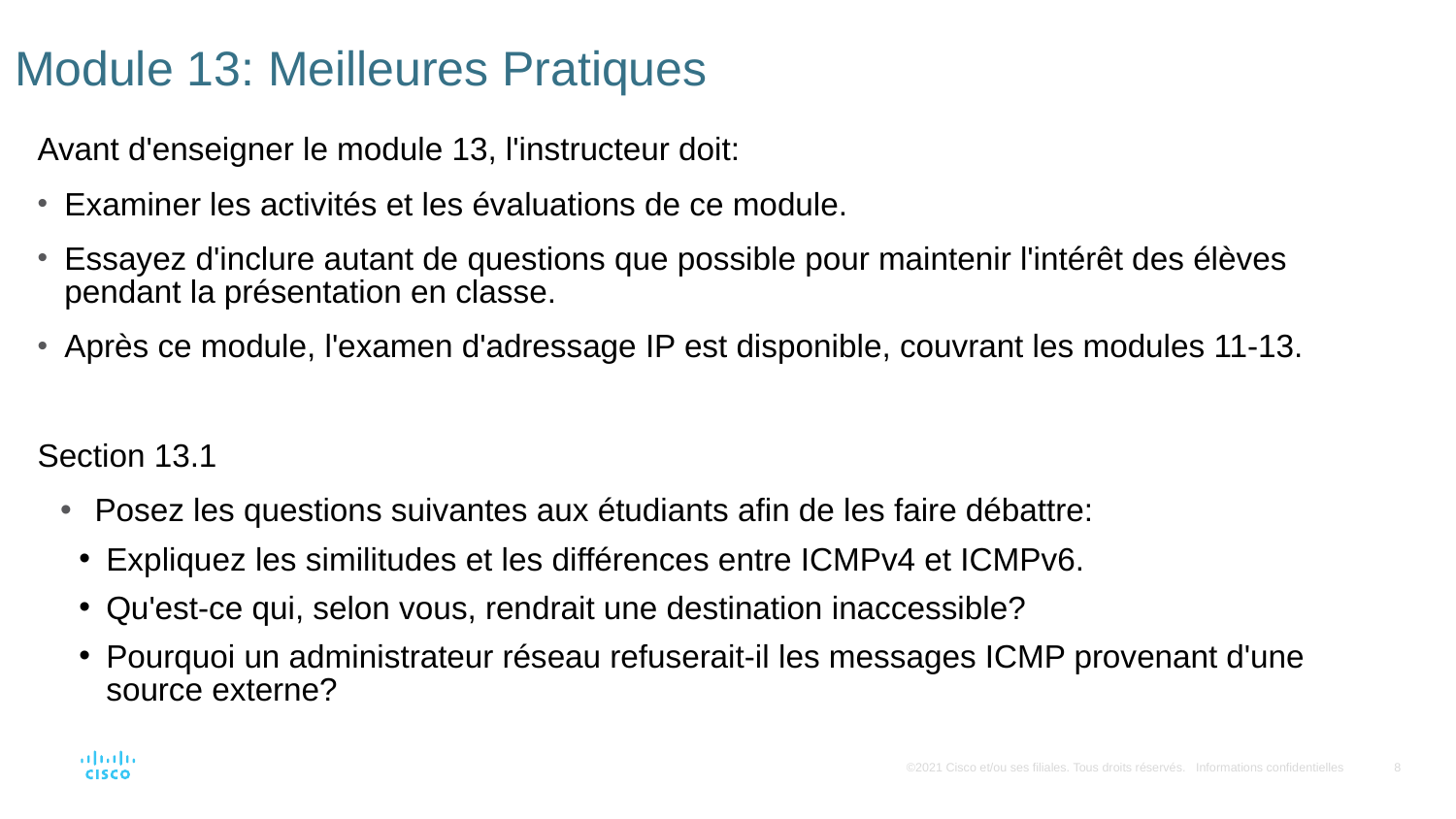

# Module 13: Meilleures Pratiques
Avant d'enseigner le module 13, l'instructeur doit:
Examiner les activités et les évaluations de ce module.
Essayez d'inclure autant de questions que possible pour maintenir l'intérêt des élèves pendant la présentation en classe.
Après ce module, l'examen d'adressage IP est disponible, couvrant les modules 11-13.

Section 13.1
Posez les questions suivantes aux étudiants afin de les faire débattre:
Expliquez les similitudes et les différences entre ICMPv4 et ICMPv6.
Qu'est-ce qui, selon vous, rendrait une destination inaccessible?
Pourquoi un administrateur réseau refuserait-il les messages ICMP provenant d'une source externe?